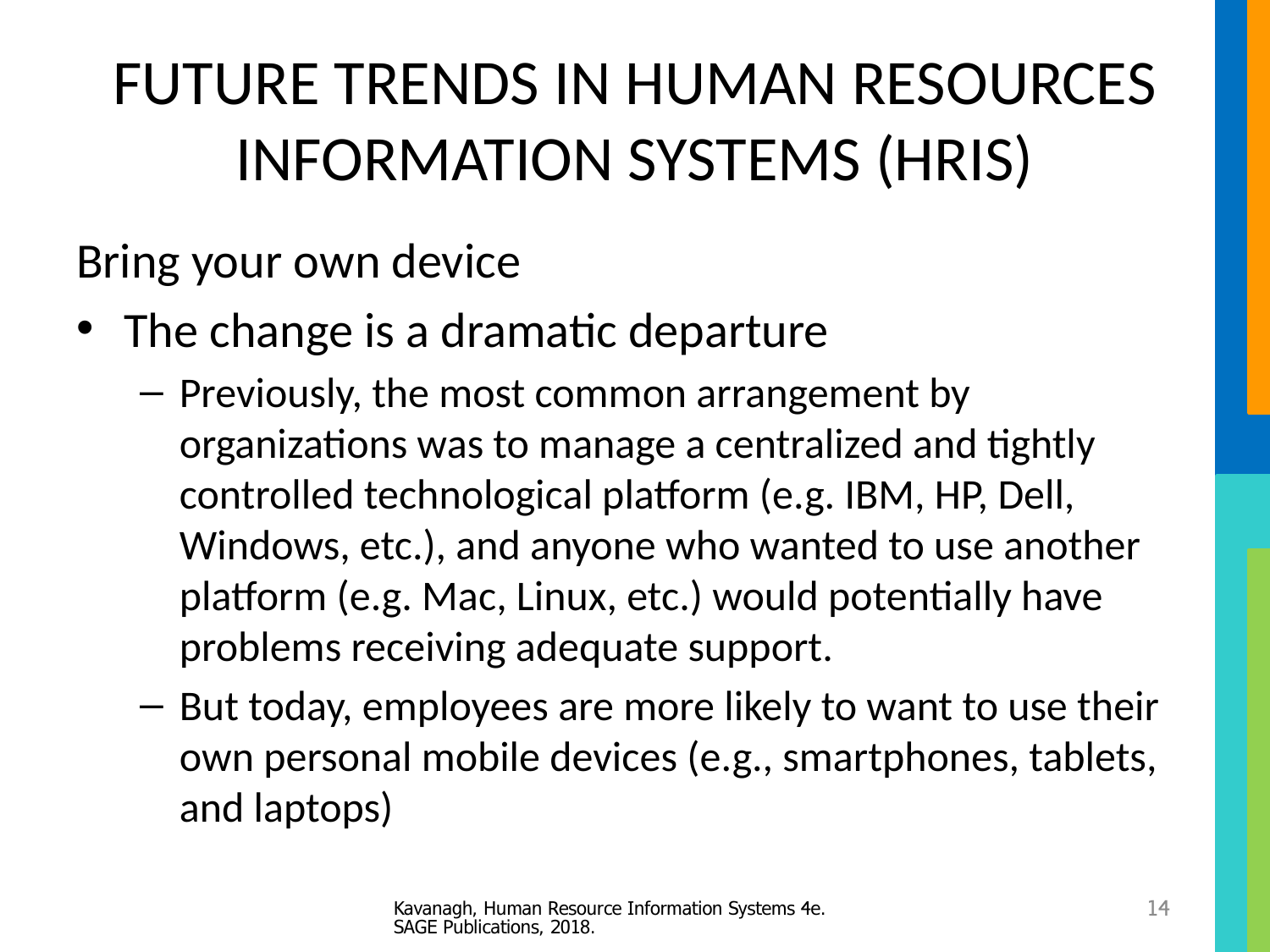

# FUTURE TRENDS IN HUMAN RESOURCES INFORMATION SYSTEMS (HRIS)
Bring your own device
The change is a dramatic departure
Previously, the most common arrangement by organizations was to manage a centralized and tightly controlled technological platform (e.g. IBM, HP, Dell, Windows, etc.), and anyone who wanted to use another platform (e.g. Mac, Linux, etc.) would potentially have problems receiving adequate support.
But today, employees are more likely to want to use their own personal mobile devices (e.g., smartphones, tablets, and laptops)
Kavanagh, Human Resource Information Systems 4e. SAGE Publications, 2018.
14